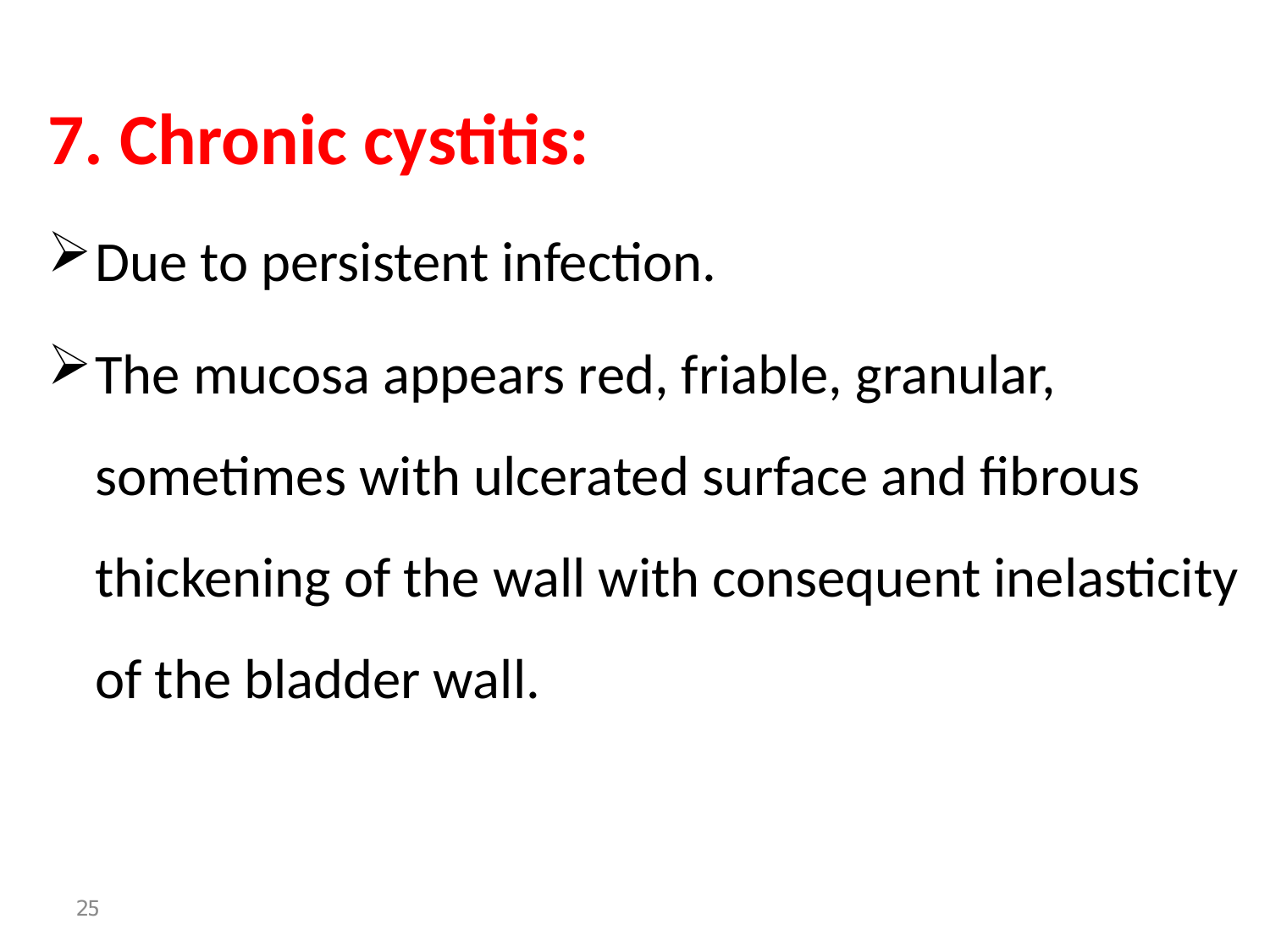

7. Chronic cystitis:
Due to persistent infection.
The mucosa appears red, friable, granular, sometimes with ulcerated surface and fibrous thickening of the wall with consequent inelasticity of the bladder wall.
25